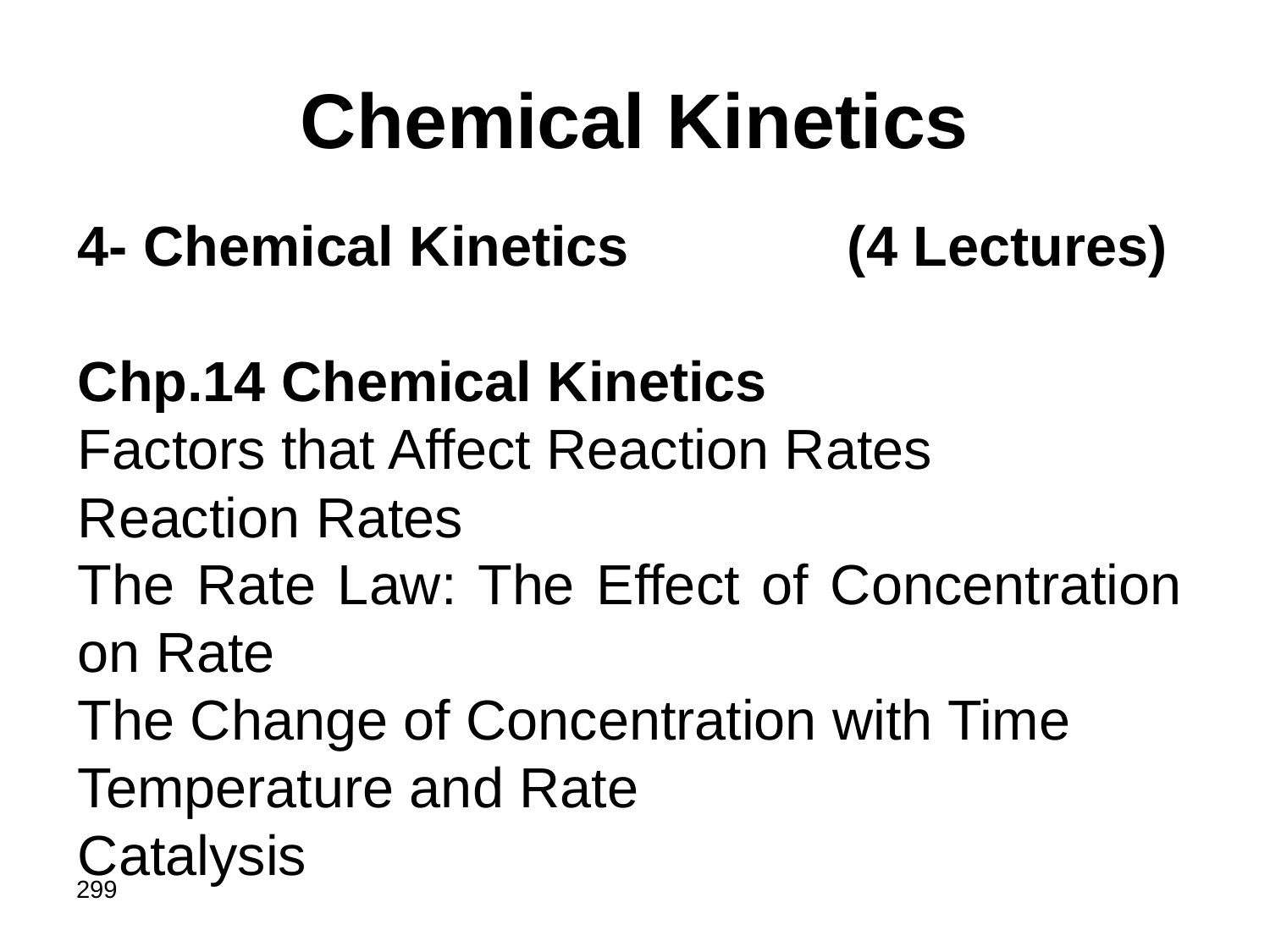

# Chemical Kinetics

4- Chemical Kinetics              (4 Lectures)

Chp.14 Chemical Kinetics
Factors that Affect Reaction Rates
Reaction Rates
The Rate Law: The Effect of Concentration on Rate
The Change of Concentration with Time
Temperature and Rate
Catalysis
299